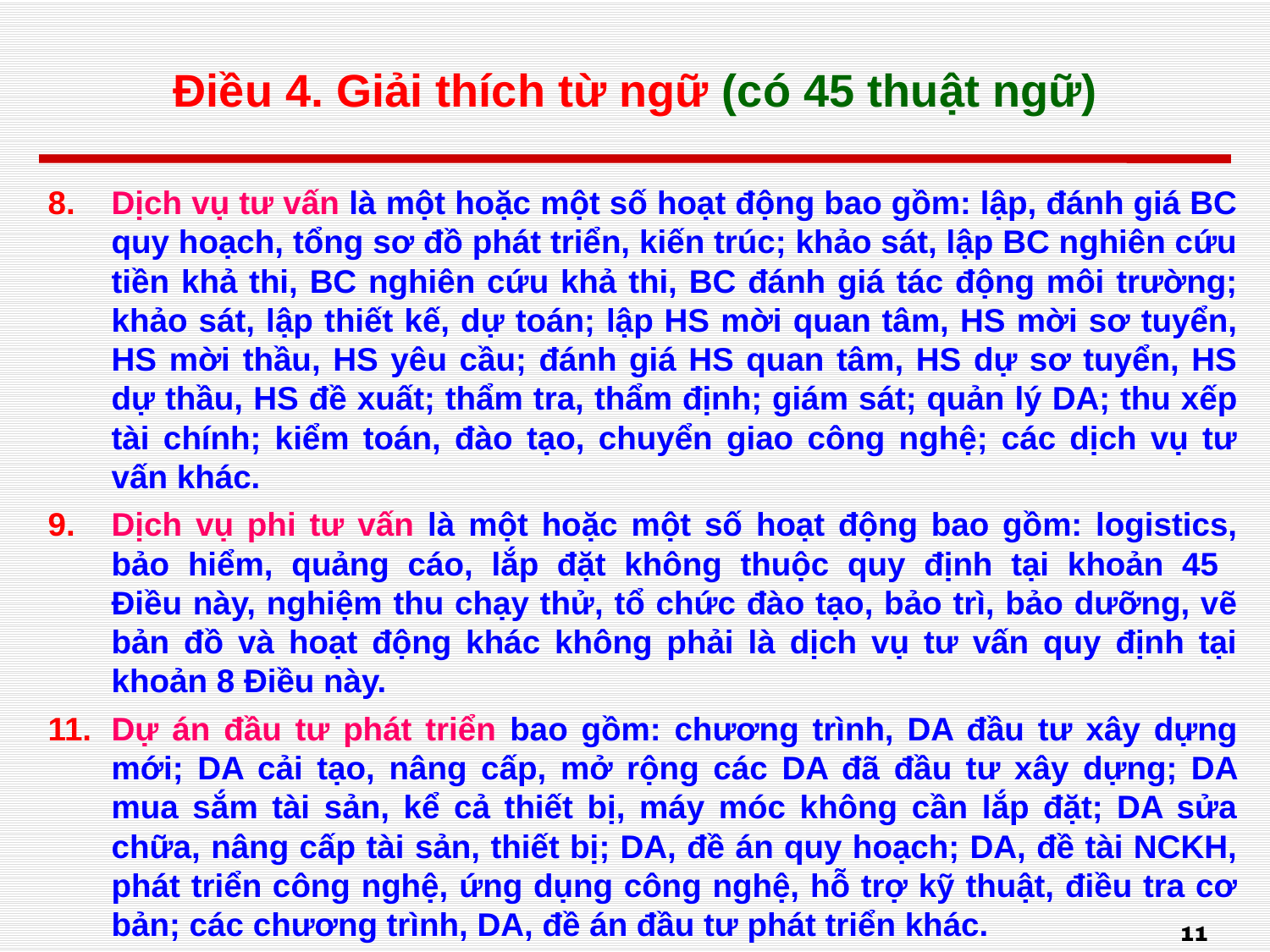

# Điều 4. Giải thích từ ngữ (có 45 thuật ngữ)
Dịch vụ tư vấn là một hoặc một số hoạt động bao gồm: lập, đánh giá BC quy hoạch, tổng sơ đồ phát triển, kiến trúc; khảo sát, lập BC nghiên cứu tiền khả thi, BC nghiên cứu khả thi, BC đánh giá tác động môi trường; khảo sát, lập thiết kế, dự toán; lập HS mời quan tâm, HS mời sơ tuyển, HS mời thầu, HS yêu cầu; đánh giá HS quan tâm, HS dự sơ tuyển, HS dự thầu, HS đề xuất; thẩm tra, thẩm định; giám sát; quản lý DA; thu xếp tài chính; kiểm toán, đào tạo, chuyển giao công nghệ; các dịch vụ tư vấn khác.
Dịch vụ phi tư vấn là một hoặc một số hoạt động bao gồm: logistics, bảo hiểm, quảng cáo, lắp đặt không thuộc quy định tại khoản 45
Điều này, nghiệm thu chạy thử, tổ chức đào tạo, bảo trì, bảo dưỡng, vẽ bản đồ và hoạt động khác không phải là dịch vụ tư vấn quy định tại khoản 8 Điều này.
Dự án đầu tư phát triển bao gồm: chương trình, DA đầu tư xây dựng mới; DA cải tạo, nâng cấp, mở rộng các DA đã đầu tư xây dựng; DA mua sắm tài sản, kể cả thiết bị, máy móc không cần lắp đặt; DA sửa chữa, nâng cấp tài sản, thiết bị; DA, đề án quy hoạch; DA, đề tài NCKH, phát triển công nghệ, ứng dụng công nghệ, hỗ trợ kỹ thuật, điều tra cơ bản; các chương trình, DA, đề án đầu tư phát triển khác.